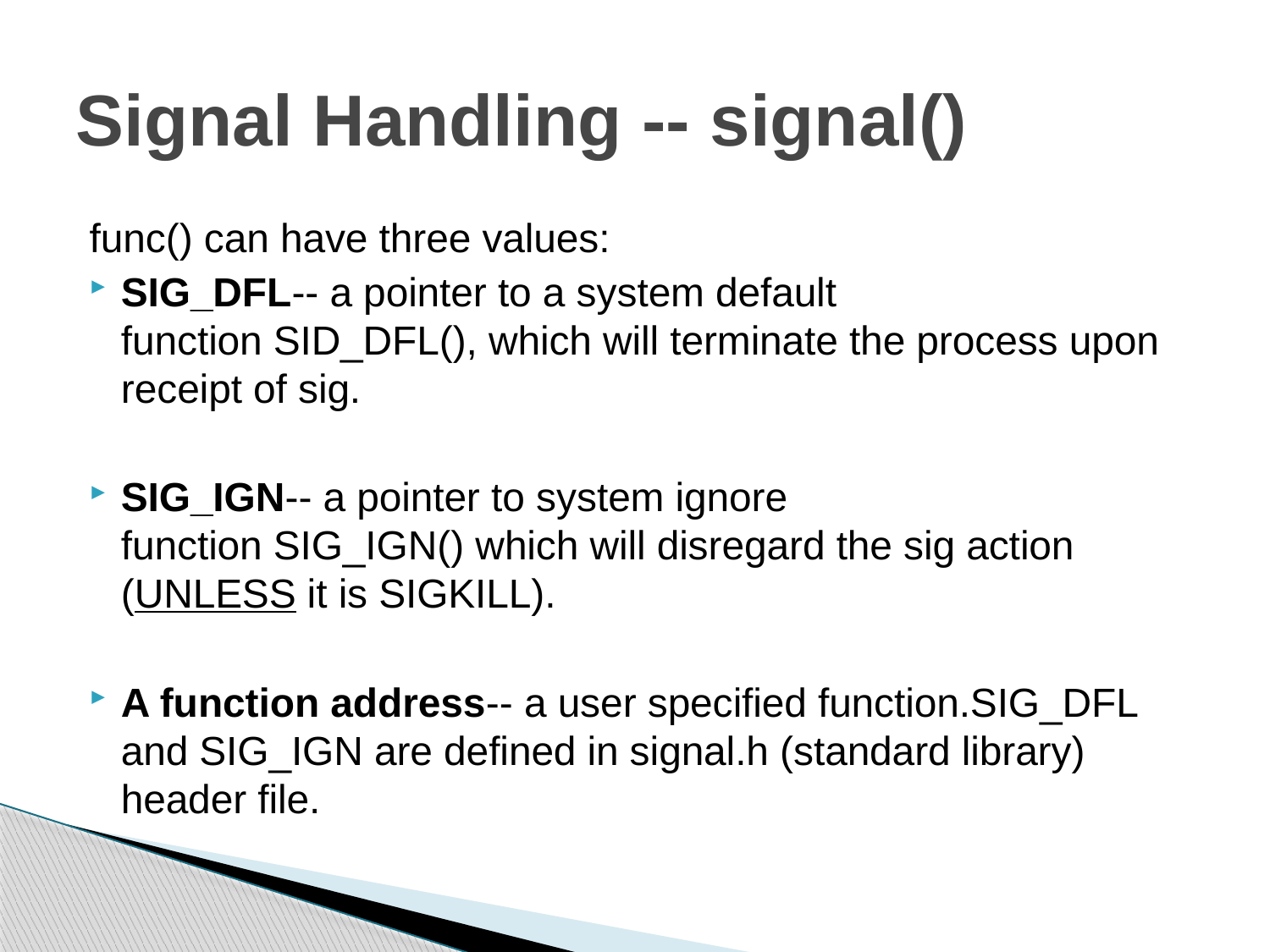

# Signal Handling -- signal()
func() can have three values:
SIG_DFL-- a pointer to a system default function SID_DFL(), which will terminate the process upon receipt of sig.

SIG_IGN-- a pointer to system ignore function SIG_IGN() which will disregard the sig action (UNLESS it is SIGKILL).

A function address-- a user specified function.SIG_DFL and SIG_IGN are defined in signal.h (standard library) header file.